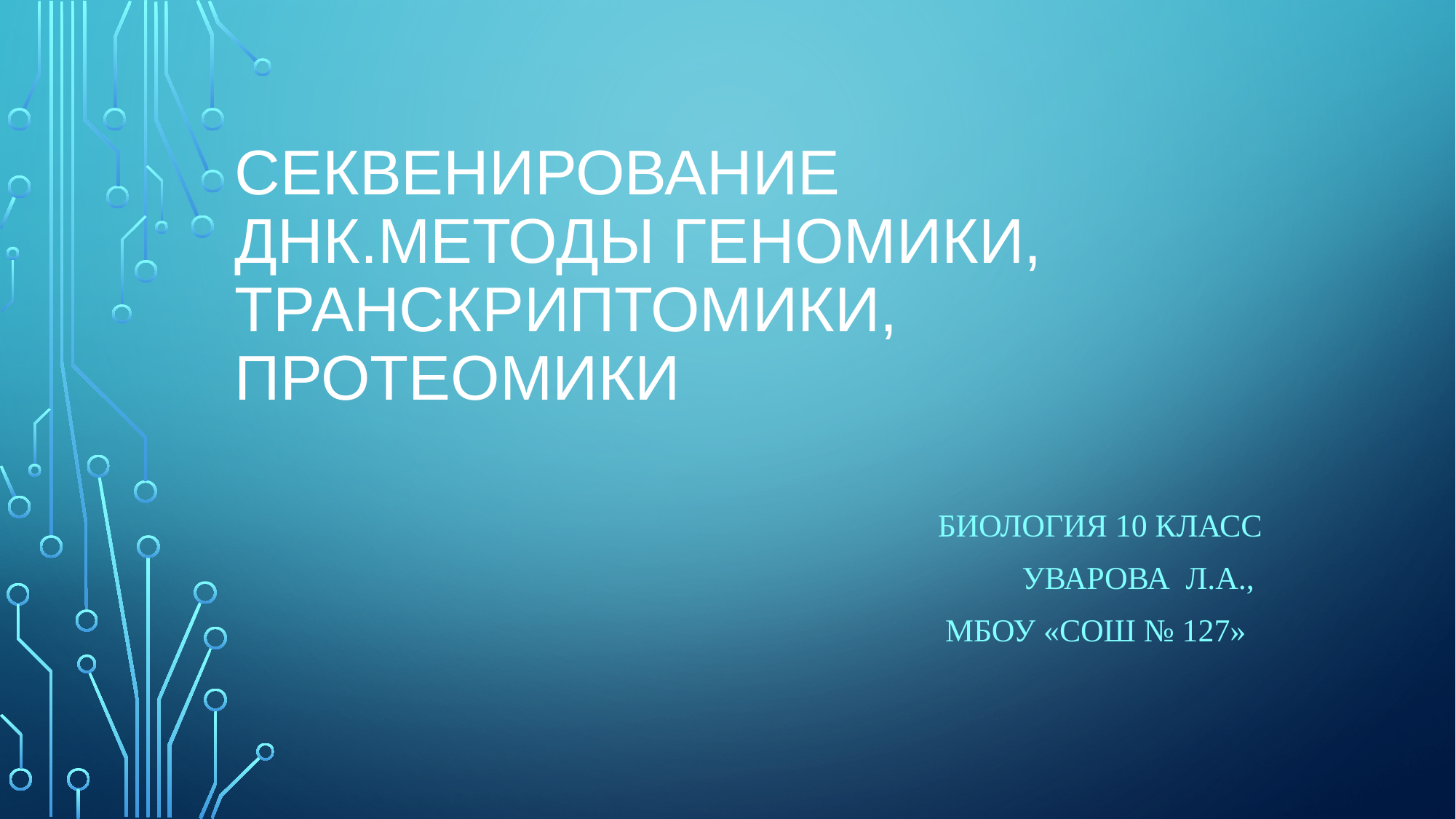

# Секвенирование ДНК.Методы геномики, транскриптомики, протеомики

Биология 10 класс
Уварова  Л.А.,
 мбоу «СОШ № 127»